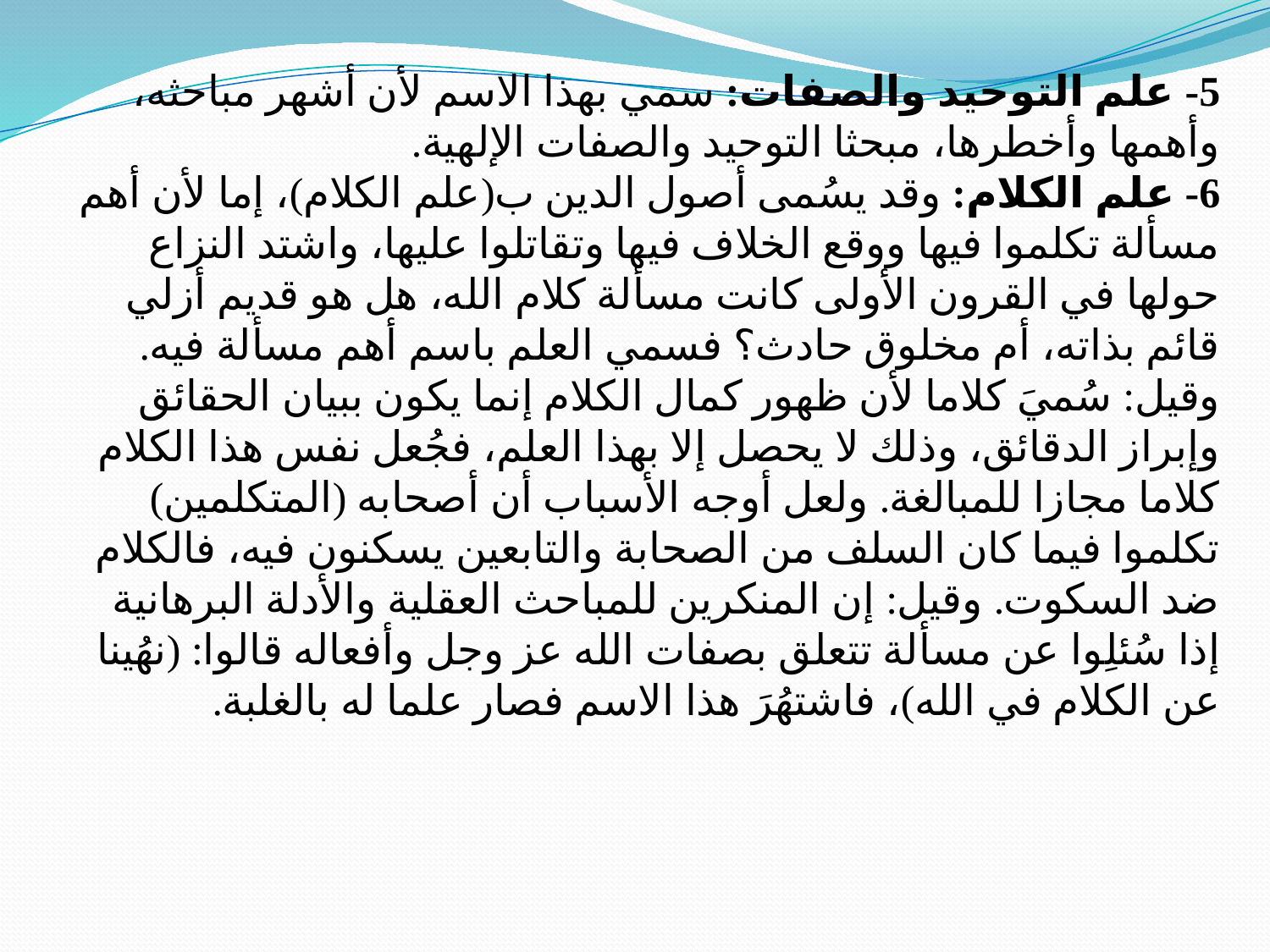

# 5- علم التوحيد والصفات: سمي بهذا الاسم لأن أشهر مباحثه، وأهمها وأخطرها، مبحثا التوحيد والصفات الإلهية. 6- علم الكلام: وقد يسُمى أصول الدين ب(علم الكلام)، إما لأن أهم مسألة تكلموا فيها ووقع الخلاف فيها وتقاتلوا عليها، واشتد النزاع حولها في القرون الأولى كانت مسألة كلام الله، هل هو قديم أزلي قائم بذاته، أم مخلوق حادث؟ فسمي العلم باسم أهم مسألة فيه. وقيل: سُميَ كلاما لأن ظهور كمال الكلام إنما يكون ببيان الحقائق وإبراز الدقائق، وذلك لا يحصل إلا بهذا العلم، فجُعل نفس هذا الكلام كلاما مجازا للمبالغة. ولعل أوجه الأسباب أن أصحابه (المتكلمين) تكلموا فيما كان السلف من الصحابة والتابعين يسكنون فيه، فالكلام ضد السكوت. وقيل: إن المنكرين للمباحث العقلية والأدلة البرهانية إذا سُئلِوا عن مسألة تتعلق بصفات الله عز وجل وأفعاله قالوا: (نهُينا عن الكلام في الله)، فاشتهُرَ هذا الاسم فصار علما له بالغلبة.